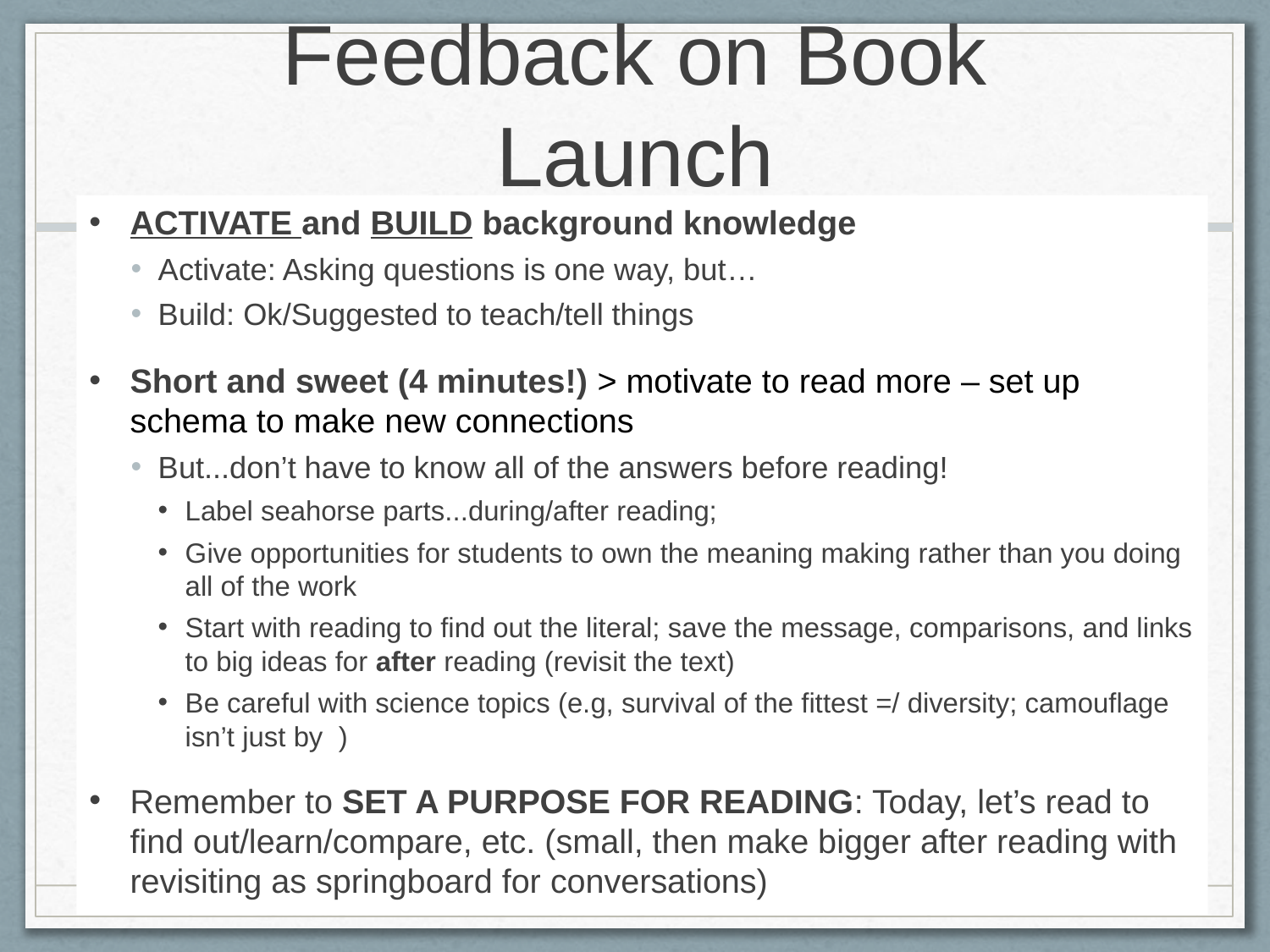

# Feedback on Book Launch
ACTIVATE and BUILD background knowledge
Activate: Asking questions is one way, but…
Build: Ok/Suggested to teach/tell things
Short and sweet (4 minutes!) > motivate to read more – set up schema to make new connections
But...don’t have to know all of the answers before reading!
Label seahorse parts...during/after reading;
Give opportunities for students to own the meaning making rather than you doing all of the work
Start with reading to find out the literal; save the message, comparisons, and links to big ideas for after reading (revisit the text)
Be careful with science topics (e.g, survival of the fittest =/ diversity; camouflage isn’t just by  )
Remember to SET A PURPOSE FOR READING: Today, let’s read to find out/learn/compare, etc. (small, then make bigger after reading with revisiting as springboard for conversations)